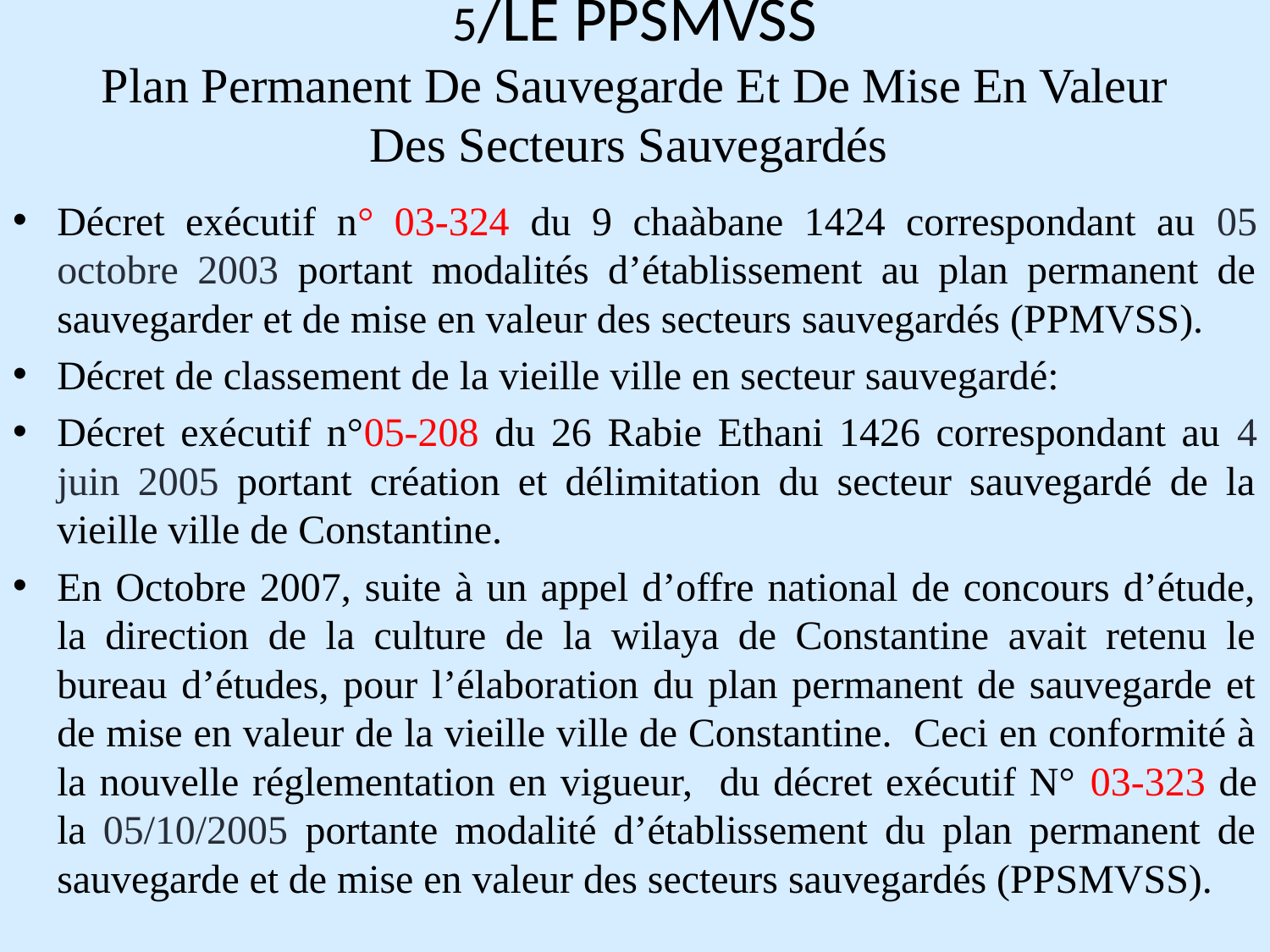

# 5/LE PPSMVSS Plan Permanent De Sauvegarde Et De Mise En Valeur Des Secteurs Sauvegardés
Décret exécutif n° 03-324 du 9 chaàbane 1424 correspondant au 05 octobre 2003 portant modalités d’établissement au plan permanent de sauvegarder et de mise en valeur des secteurs sauvegardés (PPMVSS).
Décret de classement de la vieille ville en secteur sauvegardé:
Décret exécutif n°05-208 du 26 Rabie Ethani 1426 correspondant au 4 juin 2005 portant création et délimitation du secteur sauvegardé de la vieille ville de Constantine.
En Octobre 2007, suite à un appel d’offre national de concours d’étude, la direction de la culture de la wilaya de Constantine avait retenu le bureau d’études, pour l’élaboration du plan permanent de sauvegarde et de mise en valeur de la vieille ville de Constantine.  Ceci en conformité à la nouvelle réglementation en vigueur,  du décret exécutif N° 03-323 de la 05/10/2005 portante modalité d’établissement du plan permanent de sauvegarde et de mise en valeur des secteurs sauvegardés (PPSMVSS).